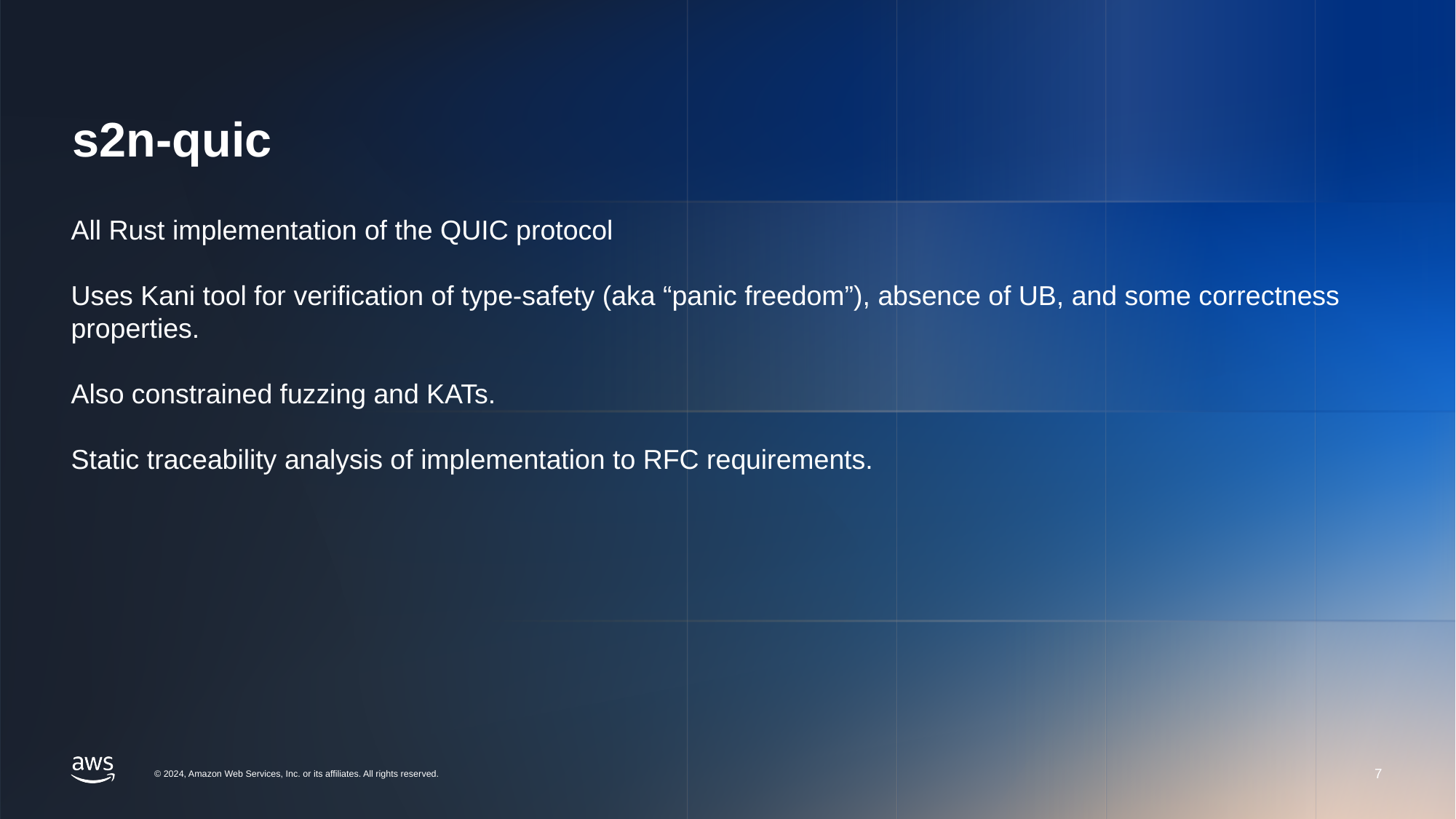

# s2n-quic
All Rust implementation of the QUIC protocol

Uses Kani tool for verification of type-safety (aka “panic freedom”), absence of UB, and some correctness properties.

Also constrained fuzzing and KATs.
Static traceability analysis of implementation to RFC requirements.
7